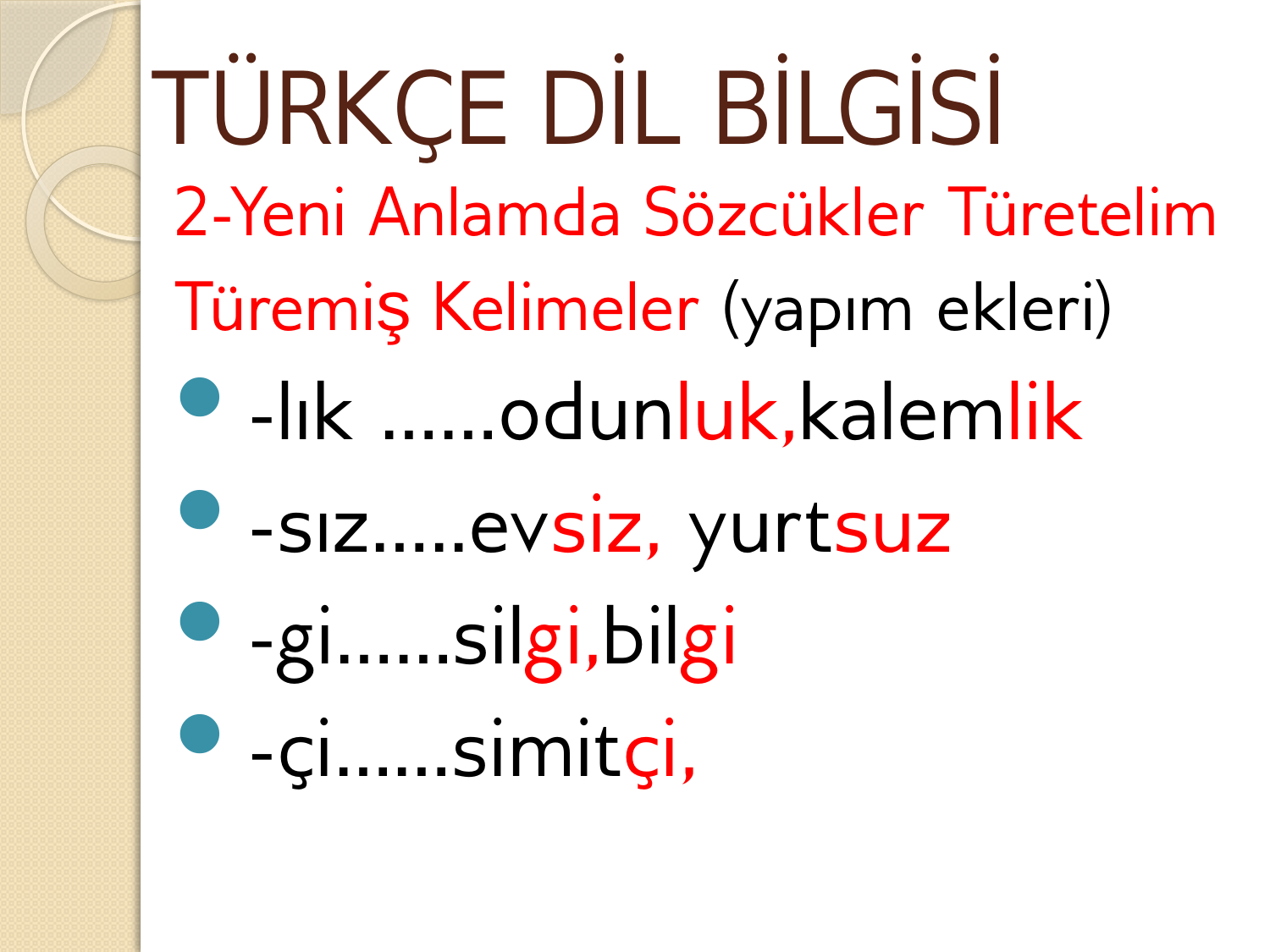

TÜRKÇE DİL BİLGİSİ
2-Yeni Anlamda Sözcükler Türetelim
Türemiş Kelimeler (yapım ekleri)
-lık ……odunluk,kalemlik
-sız…..evsiz, yurtsuz
-gi……silgi,bilgi
-çi……simitçi,